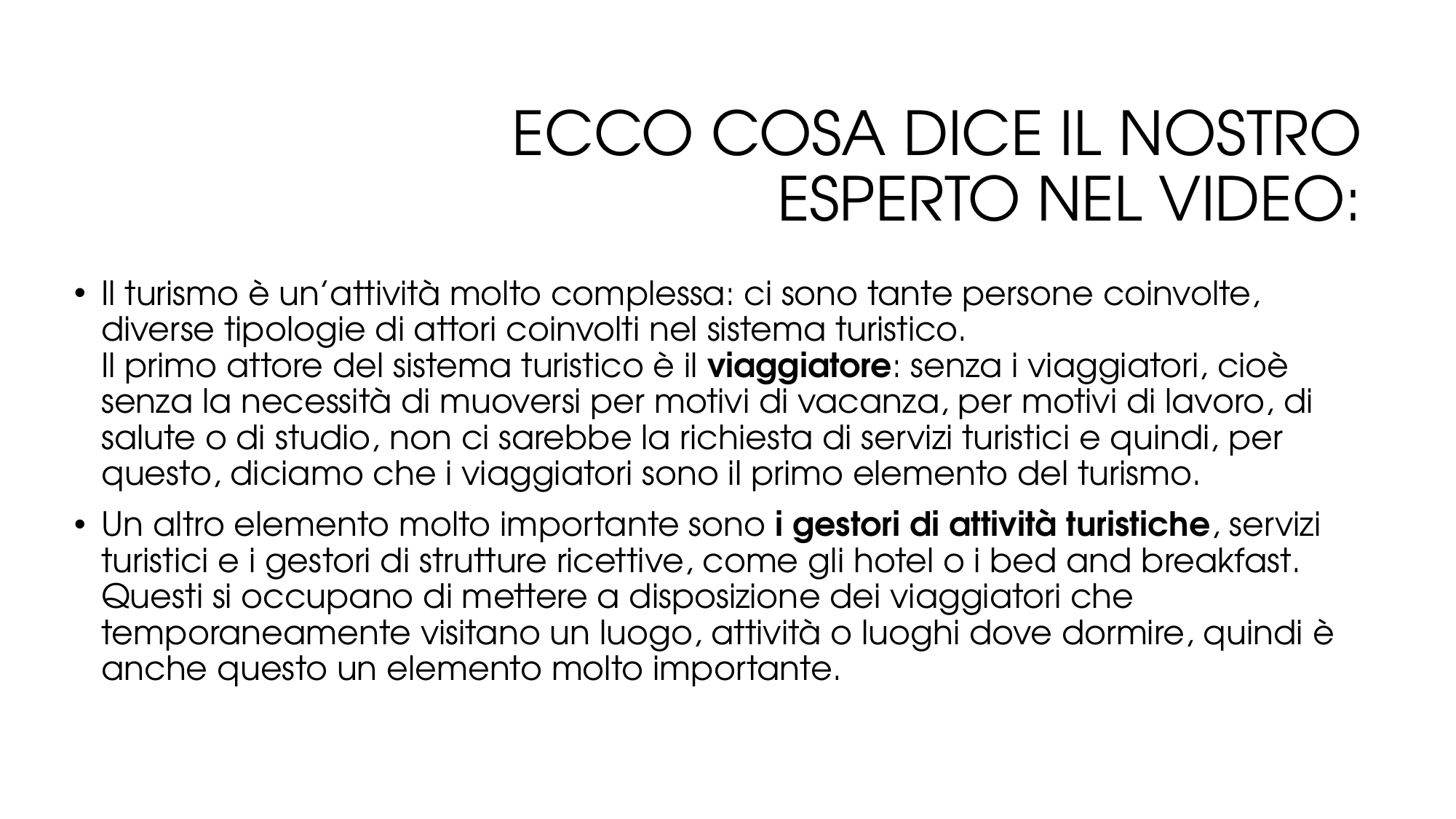

# Ecco cosa dice il nostro esperto nel video:
Il turismo è un’attività molto complessa: ci sono tante persone coinvolte, diverse tipologie di attori coinvolti nel sistema turistico.
Il primo attore del sistema turistico è il viaggiatore: senza i viaggiatori, cioè senza la necessità di muoversi per motivi di vacanza, per motivi di lavoro, di salute o di studio, non ci sarebbe la richiesta di servizi turistici e quindi, per questo, diciamo che i viaggiatori sono il primo elemento del turismo.
Un altro elemento molto importante sono i gestori di attività turistiche, servizi turistici e i gestori di strutture ricettive, come gli hotel o i bed and breakfast. Questi si occupano di mettere a disposizione dei viaggiatori che temporaneamente visitano un luogo, attività o luoghi dove dormire, quindi è anche questo un elemento molto importante.